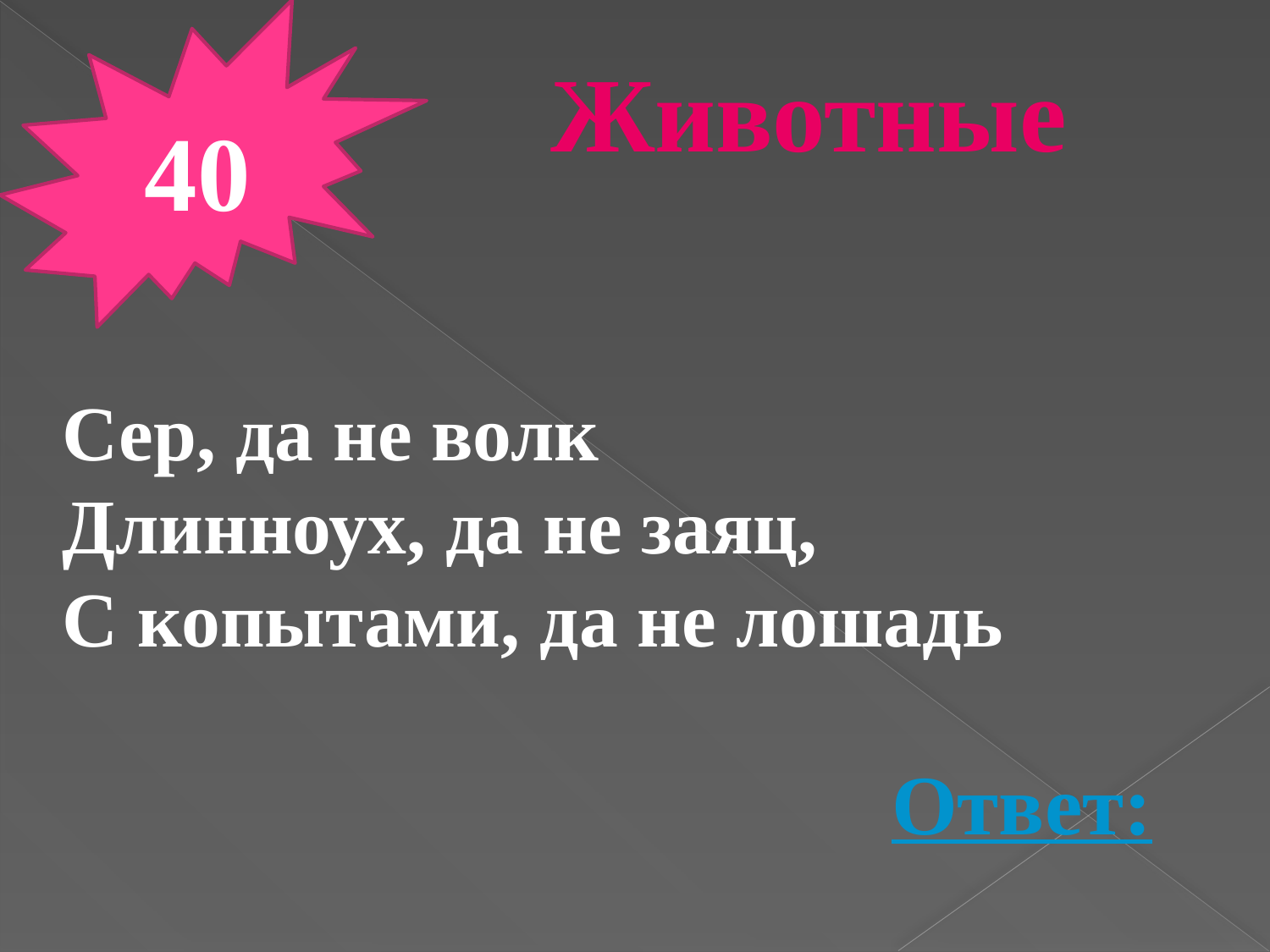

40
Животные
Сер, да не волк
Длинноух, да не заяц,
С копытами, да не лошадь
Ответ: